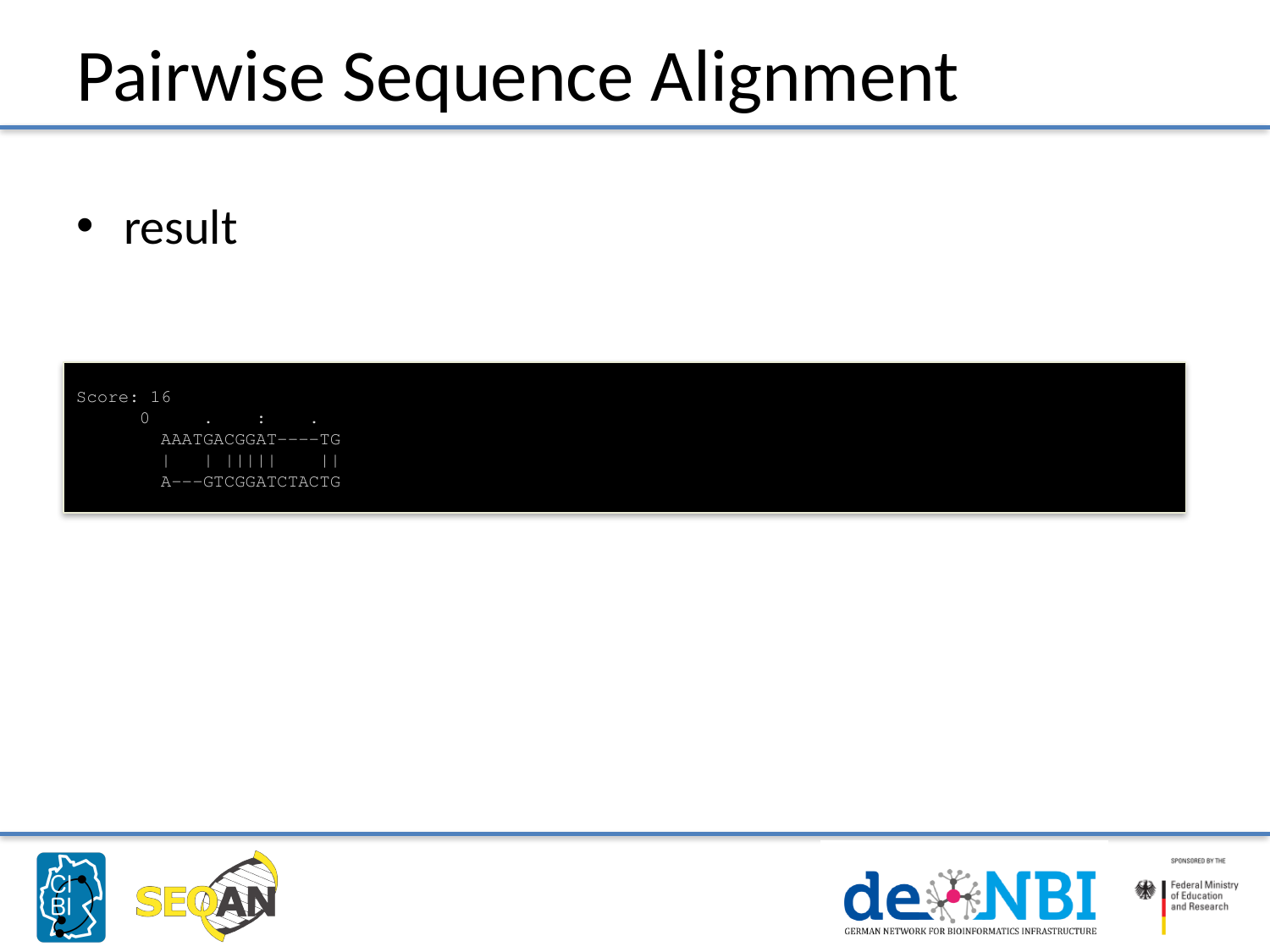

# Pairwise Sequence Alignment
result
Score: 16
      0     .    :    .
        AAATGACGGAT----TG
        |   | |||||    ||
        A---GTCGGATCTACTG